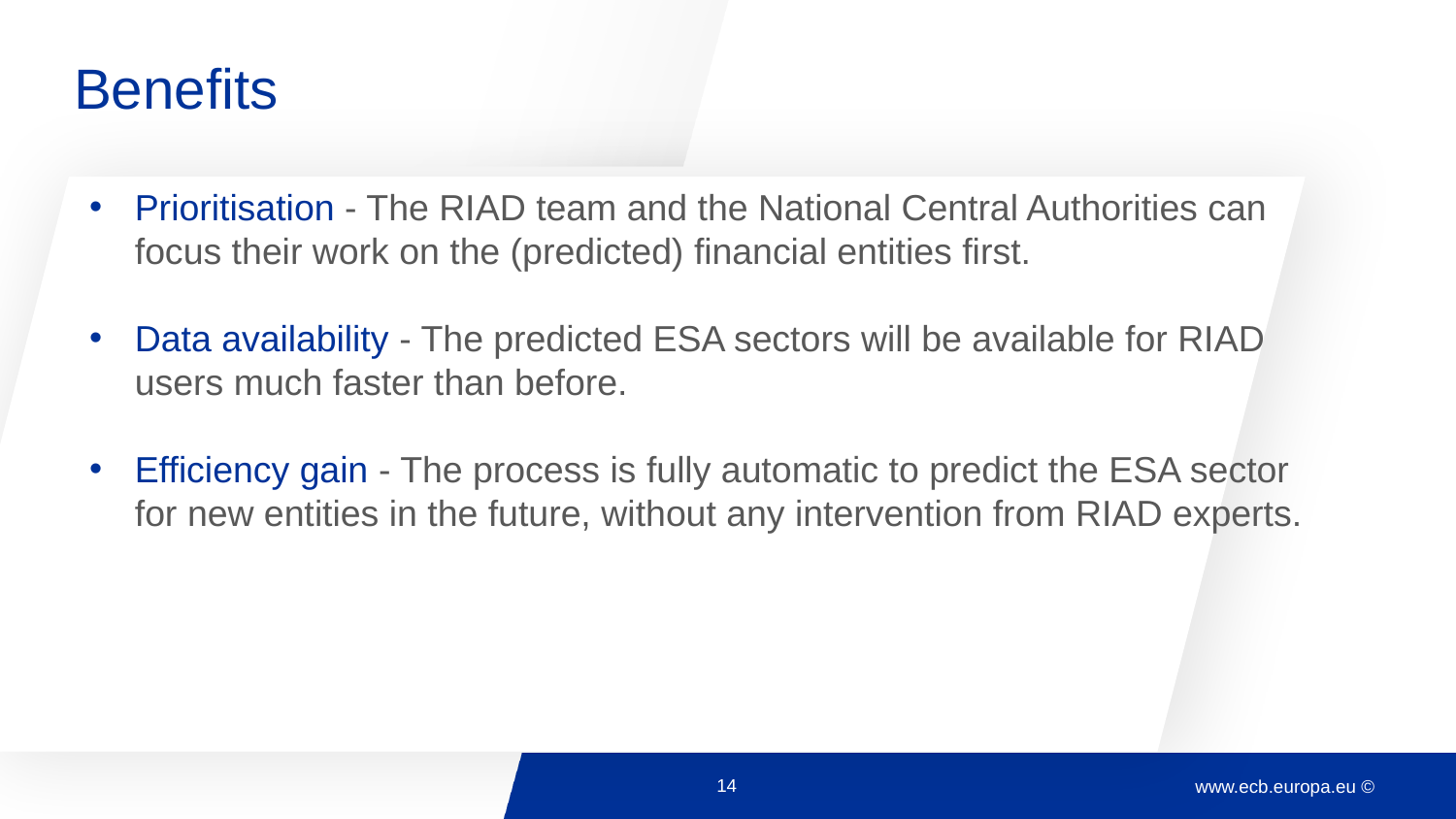

# Benefits
Prioritisation - The RIAD team and the National Central Authorities can focus their work on the (predicted) financial entities first.

Data availability - The predicted ESA sectors will be available for RIAD users much faster than before.

Efficiency gain - The process is fully automatic to predict the ESA sector for new entities in the future, without any intervention from RIAD experts.
14